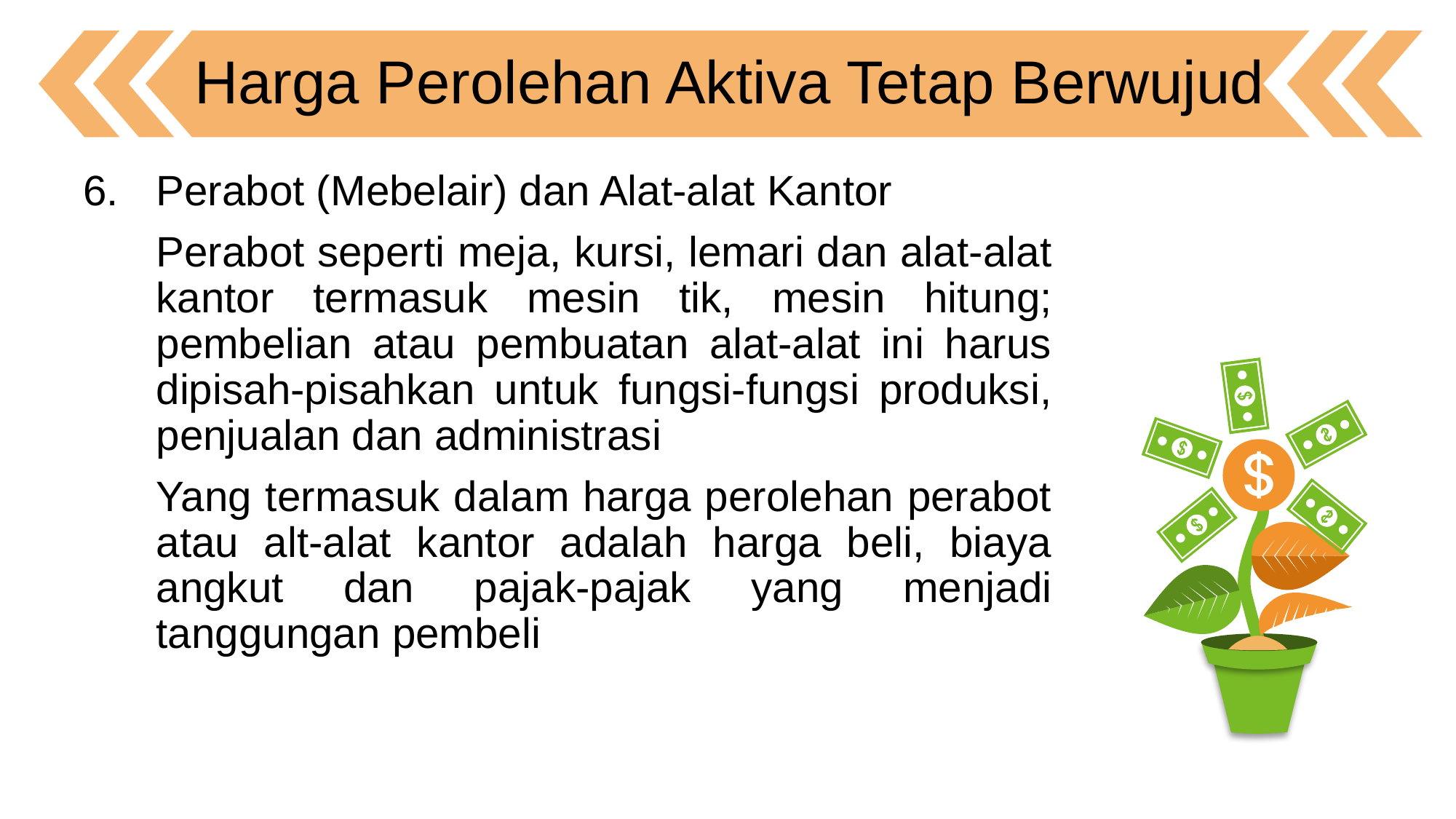

Harga Perolehan Aktiva Tetap Berwujud
Perabot (Mebelair) dan Alat-alat Kantor
	Perabot seperti meja, kursi, lemari dan alat-alat kantor termasuk mesin tik, mesin hitung; pembelian atau pembuatan alat-alat ini harus dipisah-pisahkan untuk fungsi-fungsi produksi, penjualan dan administrasi
	Yang termasuk dalam harga perolehan perabot atau alt-alat kantor adalah harga beli, biaya angkut dan pajak-pajak yang menjadi tanggungan pembeli